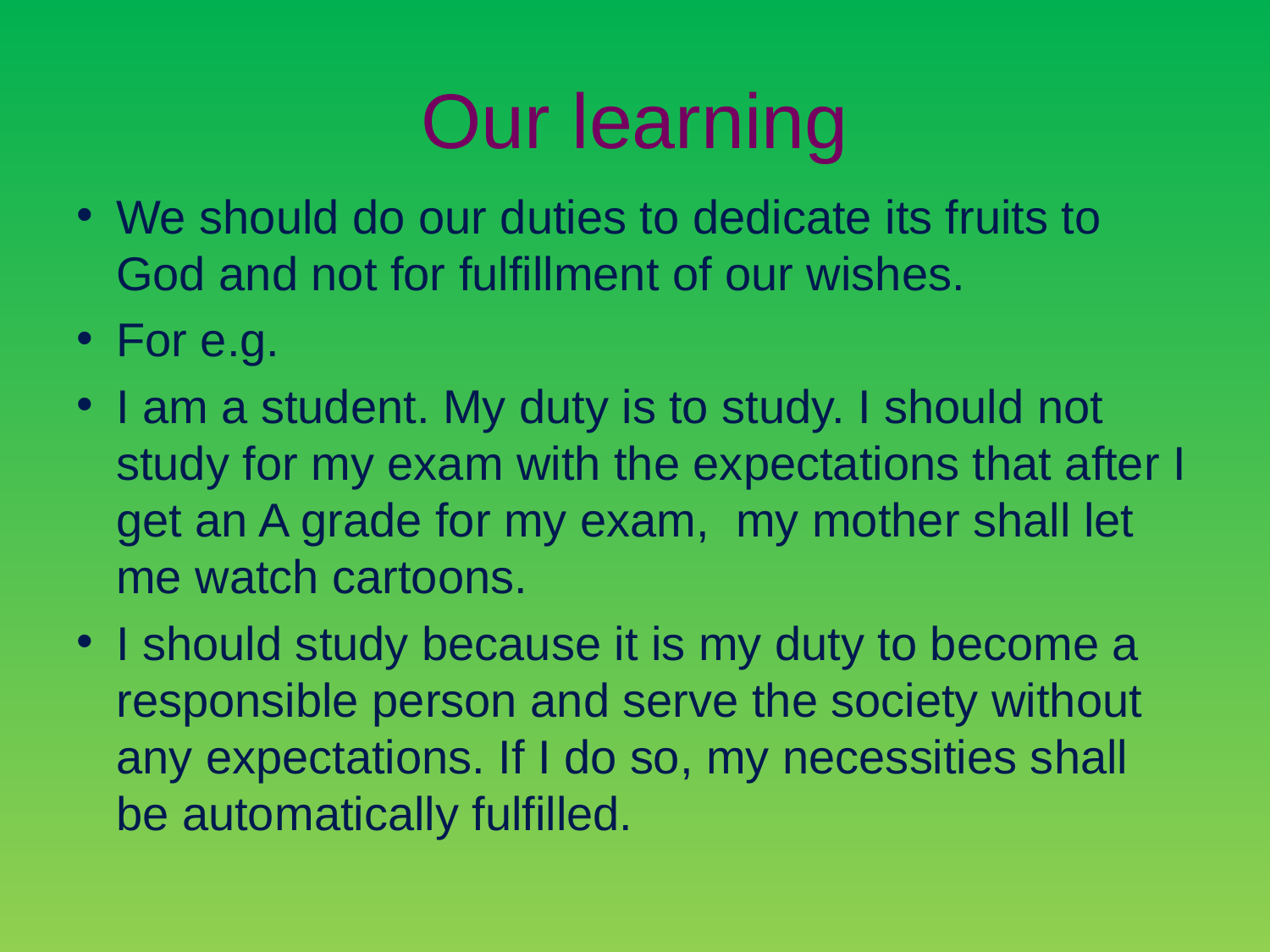

# Our learning
We should do our duties to dedicate its fruits to God and not for fulfillment of our wishes.
For e.g.
I am a student. My duty is to study. I should not study for my exam with the expectations that after I get an A grade for my exam,  my mother shall let me watch cartoons.
I should study because it is my duty to become a responsible person and serve the society without any expectations. If I do so, my necessities shall be automatically fulfilled.